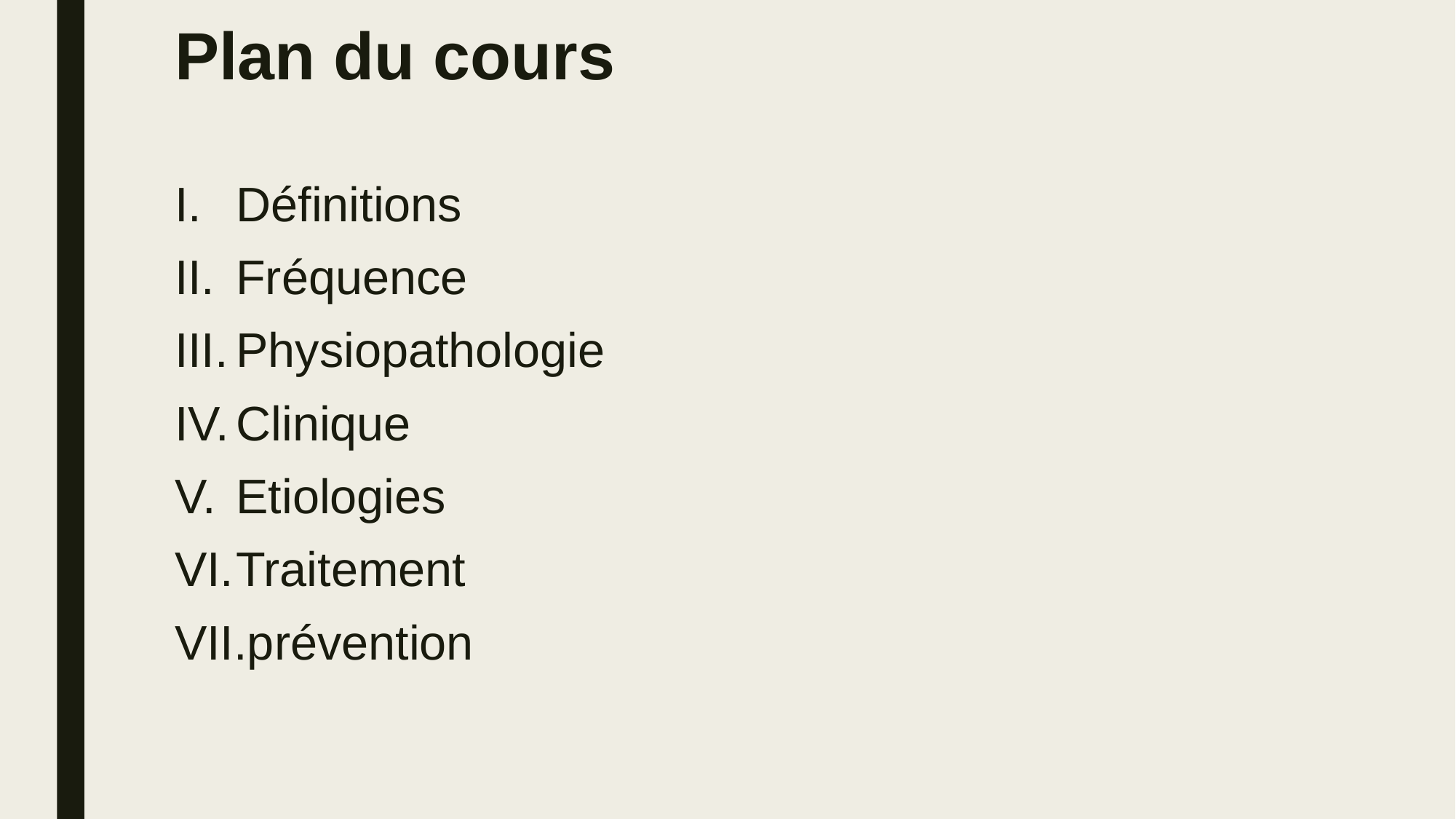

# Plan du cours
Définitions
Fréquence
Physiopathologie
Clinique
Etiologies
Traitement
prévention